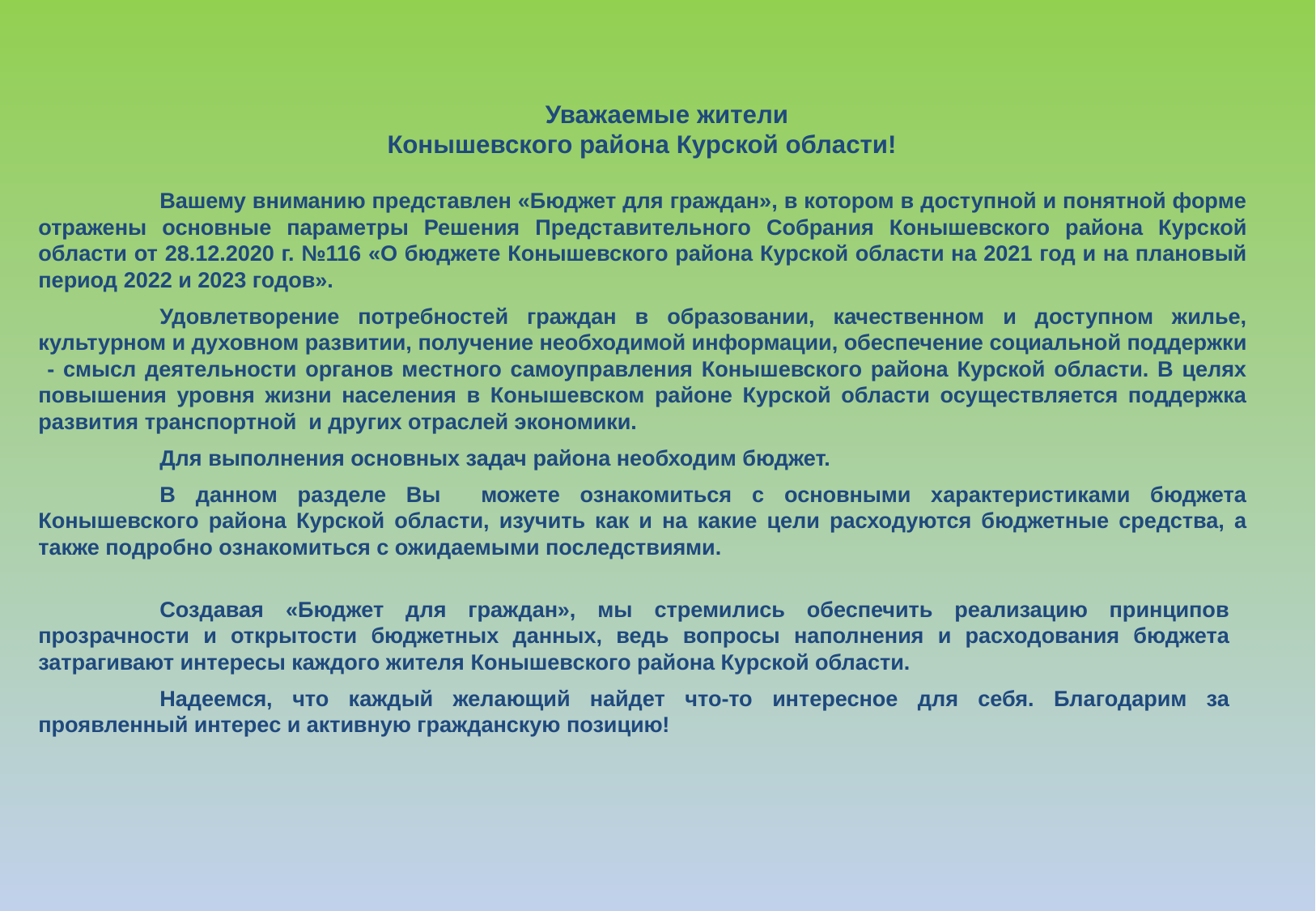

Уважаемые жители
Конышевского района Курской области!

	Вашему вниманию представлен «Бюджет для граждан», в котором в доступной и понятной форме отражены основные параметры Решения Представительного Собрания Конышевского района Курской области от 28.12.2020 г. №116 «О бюджете Конышевского района Курской области на 2021 год и на плановый период 2022 и 2023 годов».
	Удовлетворение потребностей граждан в образовании, качественном и доступном жилье, культурном и духовном развитии, получение необходимой информации, обеспечение социальной поддержки  - смысл деятельности органов местного самоуправления Конышевского района Курской области. В целях повышения уровня жизни населения в Конышевском районе Курской области осуществляется поддержка развития транспортной  и других отраслей экономики.
	Для выполнения основных задач района необходим бюджет.
	В данном разделе Вы  можете ознакомиться с основными характеристиками бюджета Конышевского района Курской области, изучить как и на какие цели расходуются бюджетные средства, а также подробно ознакомиться с ожидаемыми последствиями.
	Создавая «Бюджет для граждан», мы стремились обеспечить реализацию принципов прозрачности и открытости бюджетных данных, ведь вопросы наполнения и расходования бюджета затрагивают интересы каждого жителя Конышевского района Курской области.
	Надеемся, что каждый желающий найдет что-то интересное для себя. Благодарим за проявленный интерес и активную гражданскую позицию!